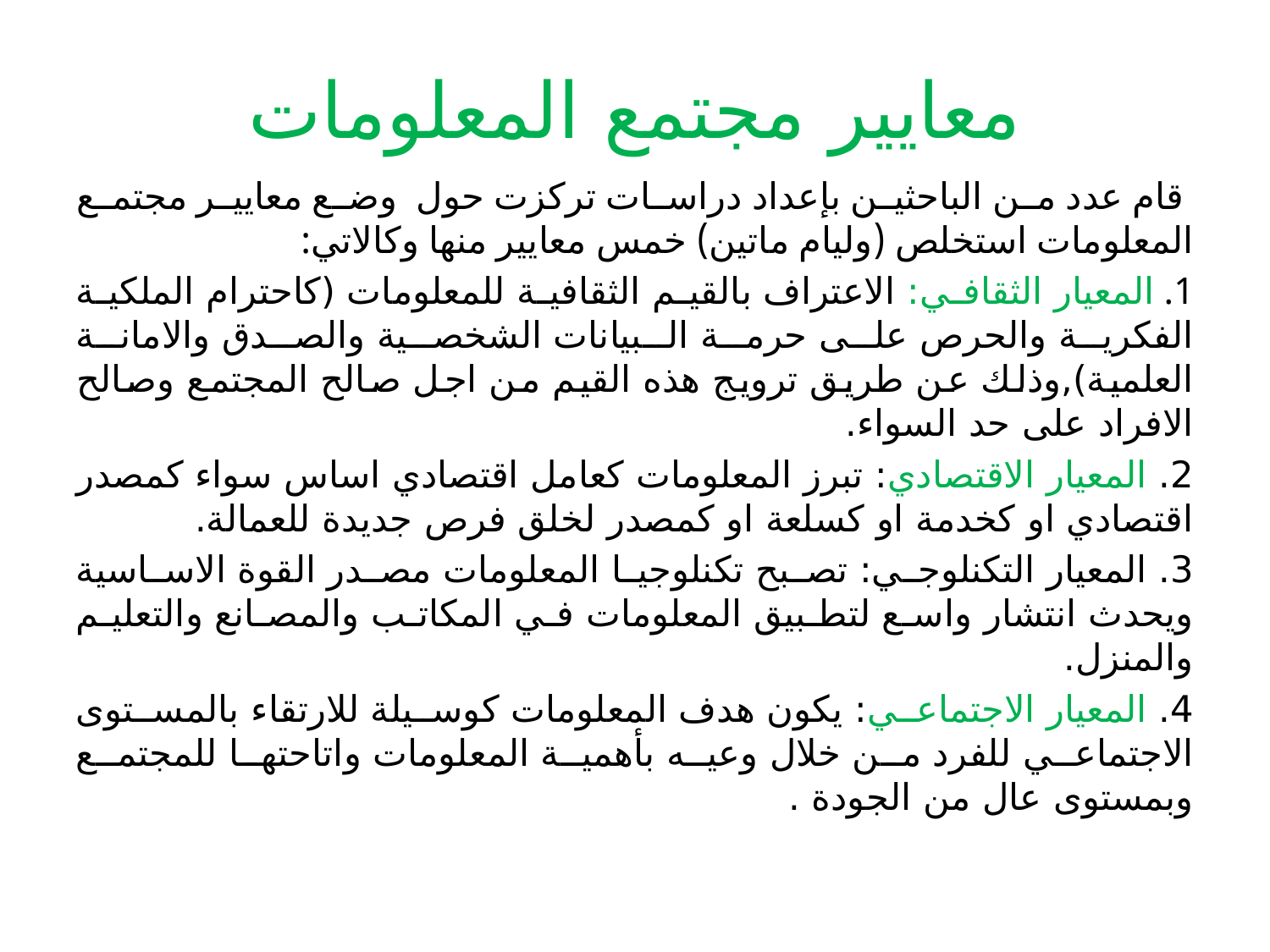

# معايير مجتمع المعلومات
 قام عدد من الباحثين بإعداد دراسات تركزت حول  وضع معايير مجتمع المعلومات استخلص (وليام ماتين) خمس معايير منها وكالاتي:
1. المعيار الثقافي: الاعتراف بالقيم الثقافية للمعلومات (كاحترام الملكية الفكرية والحرص على حرمة البيانات الشخصية والصدق والامانة العلمية),وذلك عن طريق ترويج هذه القيم من اجل صالح المجتمع وصالح الافراد على حد السواء.
2. المعيار الاقتصادي: تبرز المعلومات كعامل اقتصادي اساس سواء كمصدر اقتصادي او كخدمة او كسلعة او كمصدر لخلق فرص جديدة للعمالة.
3. المعيار التكنلوجي: تصبح تكنلوجيا المعلومات مصدر القوة الاساسية ويحدث انتشار واسع لتطبيق المعلومات في المكاتب والمصانع والتعليم والمنزل.
4. المعيار الاجتماعي: يكون هدف المعلومات كوسيلة للارتقاء بالمستوى الاجتماعي للفرد من خلال وعيه بأهمية المعلومات واتاحتها للمجتمع وبمستوى عال من الجودة .